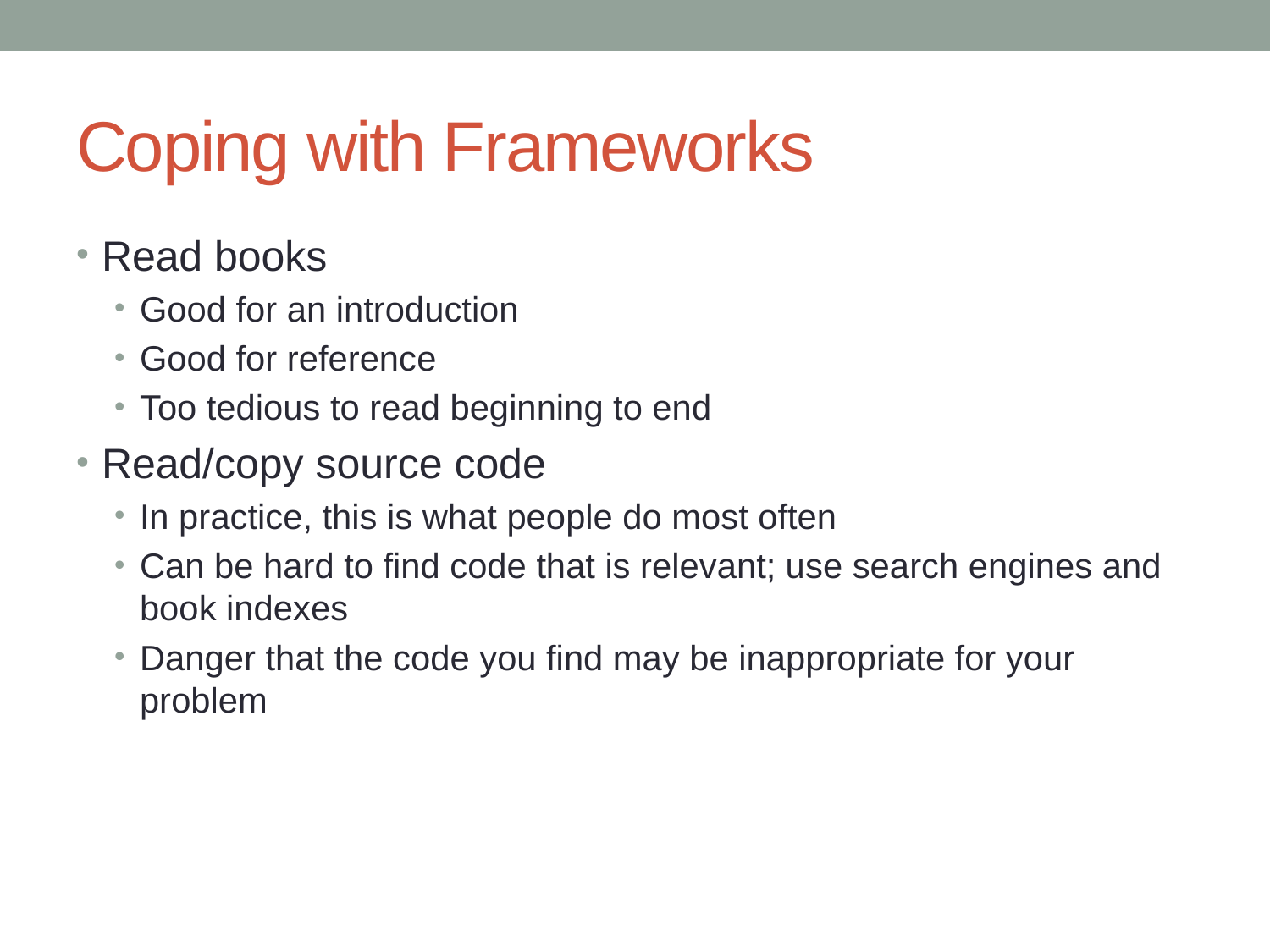

# Coping with Frameworks
Read books
Good for an introduction
Good for reference
Too tedious to read beginning to end
Read/copy source code
In practice, this is what people do most often
Can be hard to find code that is relevant; use search engines and book indexes
Danger that the code you find may be inappropriate for your problem